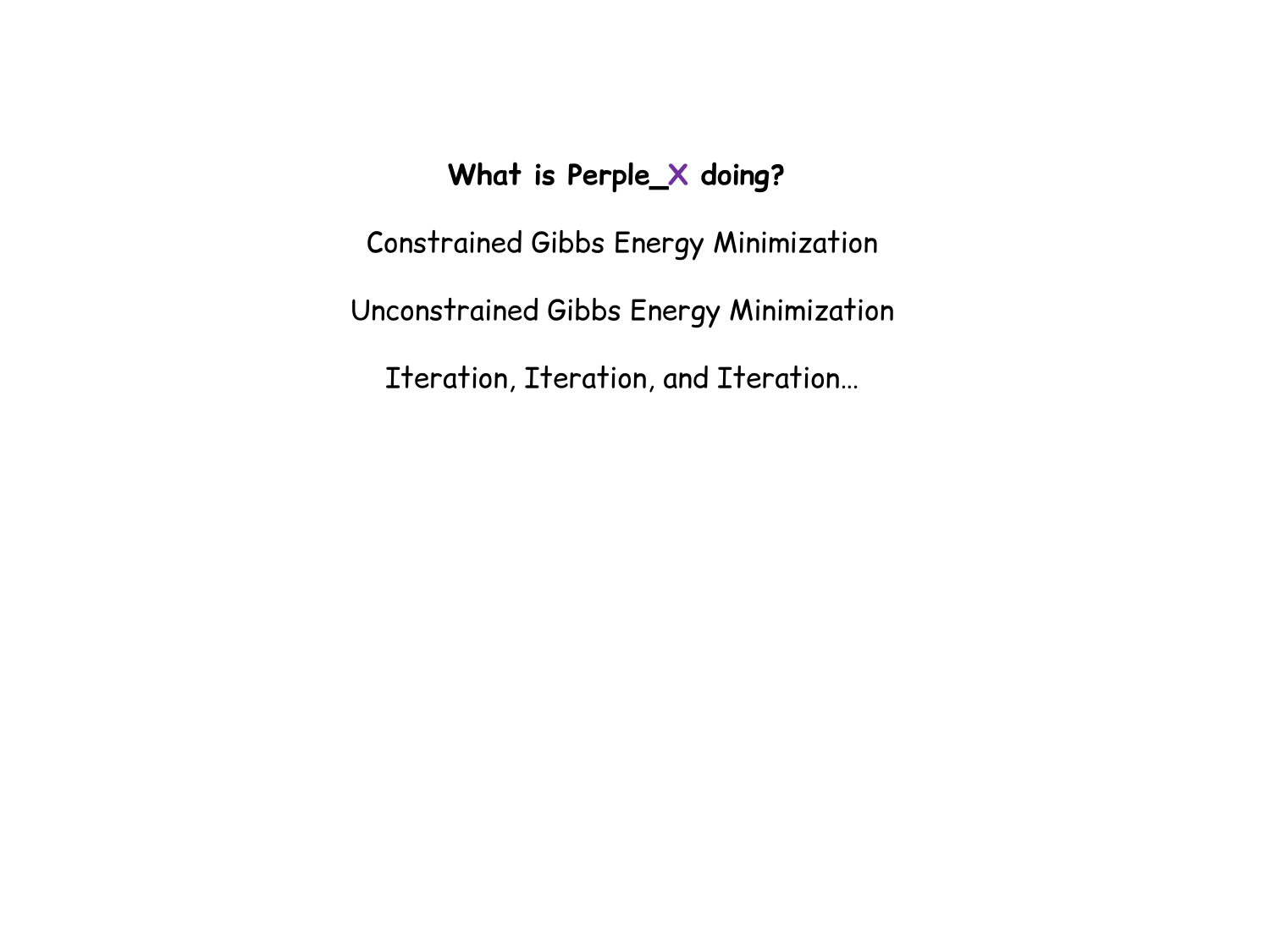

# What is Perple_X doing? Constrained Gibbs Energy Minimization Unconstrained Gibbs Energy Minimization Iteration, Iteration, and Iteration…